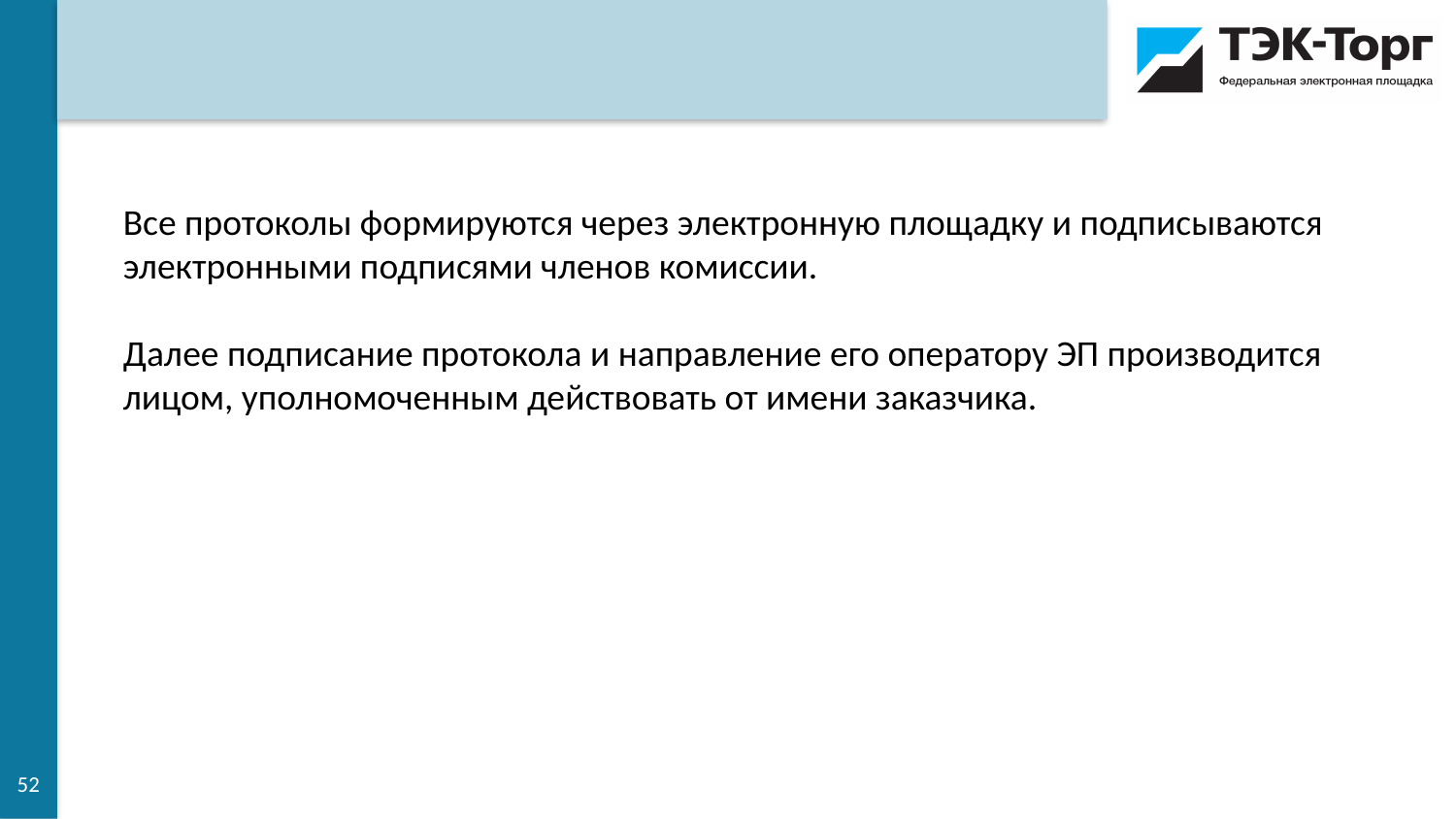

Все протоколы формируются через электронную площадку и подписываются электронными подписями членов комиссии.

Далее подписание протокола и направление его оператору ЭП производится лицом, уполномоченным действовать от имени заказчика.
52